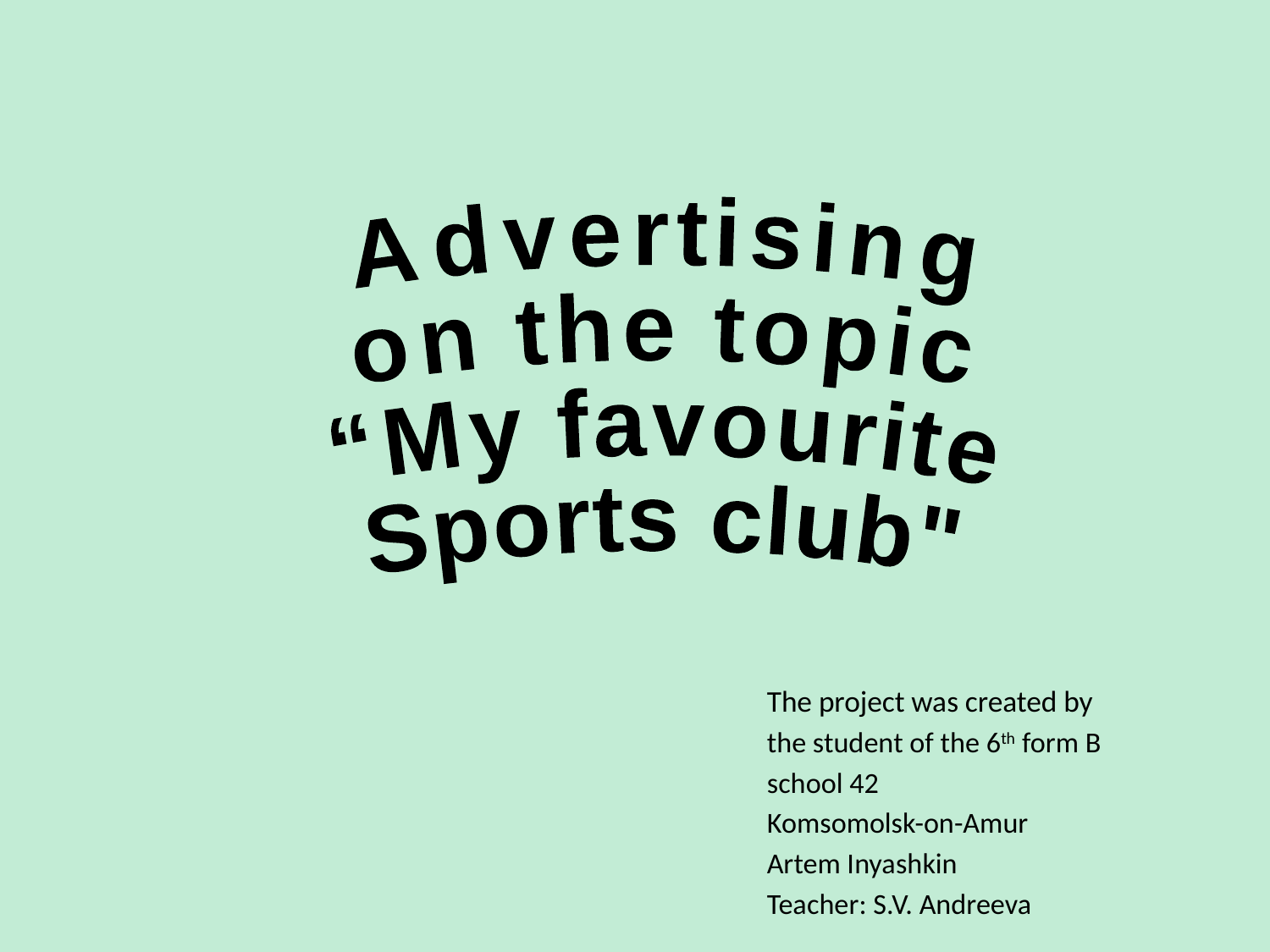

Advertising
on the topic
“My favourite
Sports club"
The project was created by
the student of the 6th form B
school 42
Komsomolsk-on-Amur
Artem Inyashkin
Teacher: S.V. Andreeva